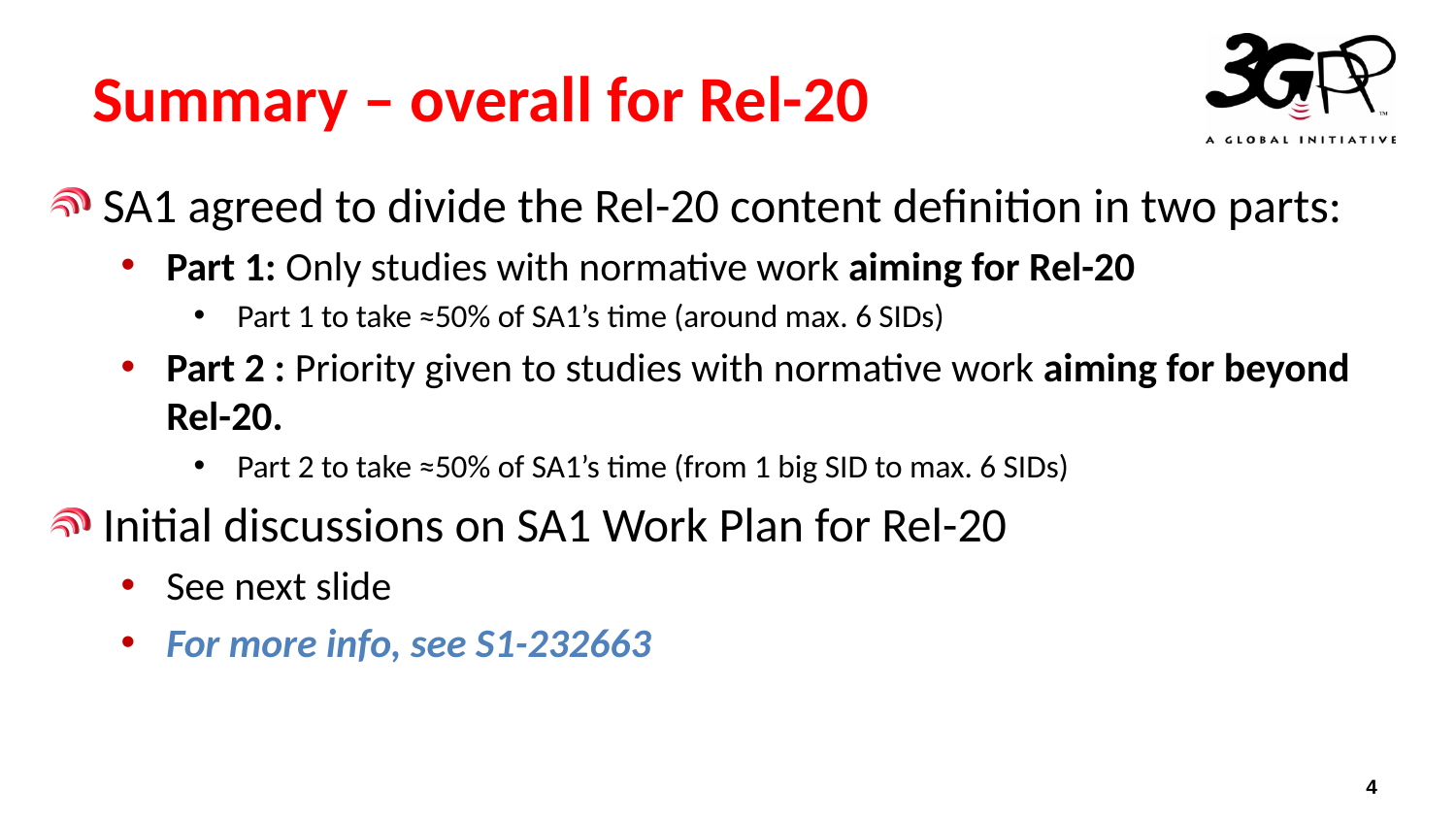

# Summary – overall for Rel-20
SA1 agreed to divide the Rel-20 content definition in two parts:
Part 1: Only studies with normative work aiming for Rel-20
 Part 1 to take ≈50% of SA1’s time (around max. 6 SIDs)
Part 2 : Priority given to studies with normative work aiming for beyond Rel-20.
 Part 2 to take ≈50% of SA1’s time (from 1 big SID to max. 6 SIDs)
Initial discussions on SA1 Work Plan for Rel-20
See next slide
For more info, see S1-232663